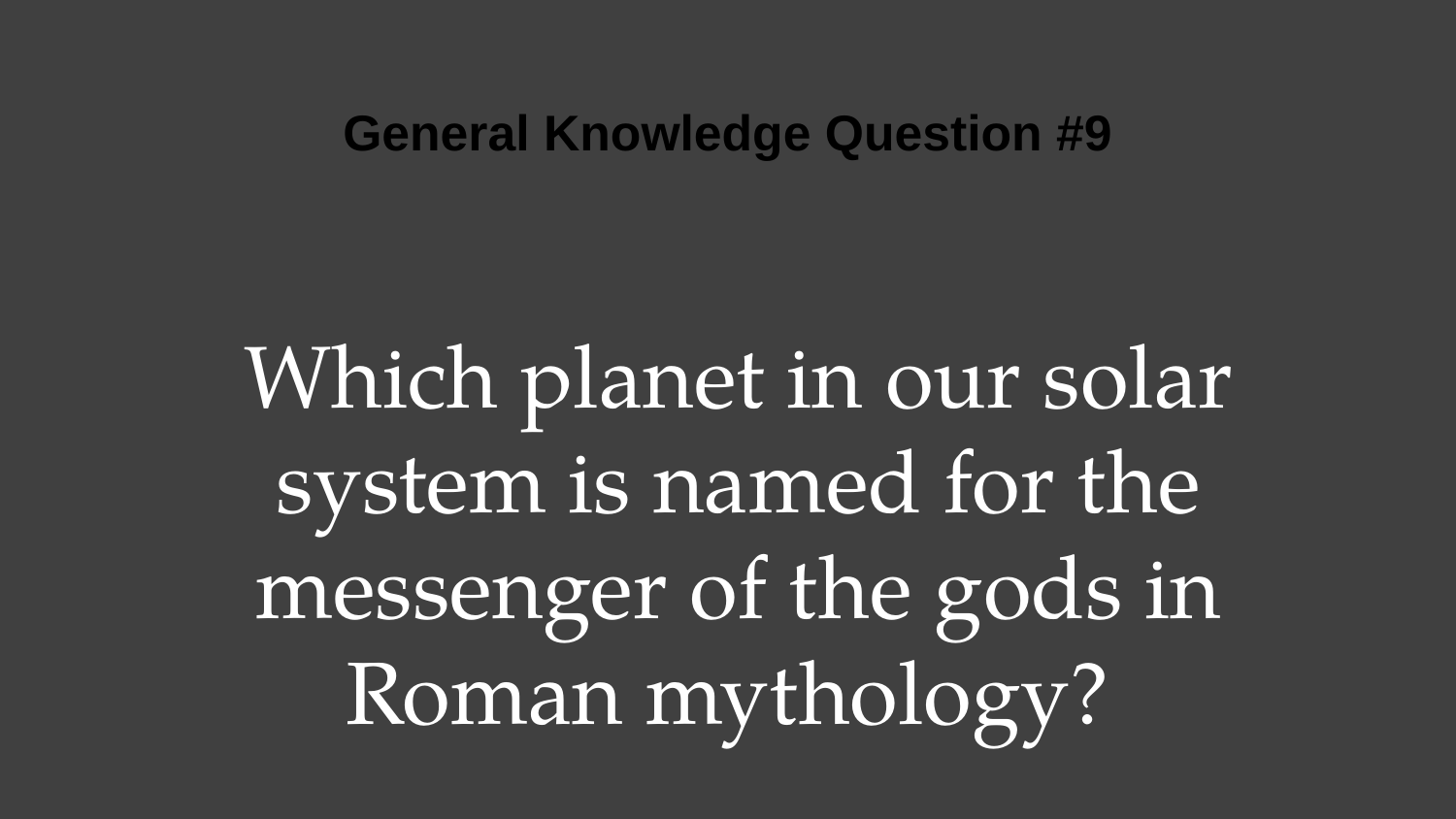

# General Knowledge Question #9
Which planet in our solar system is named for the messenger of the gods in Roman mythology?